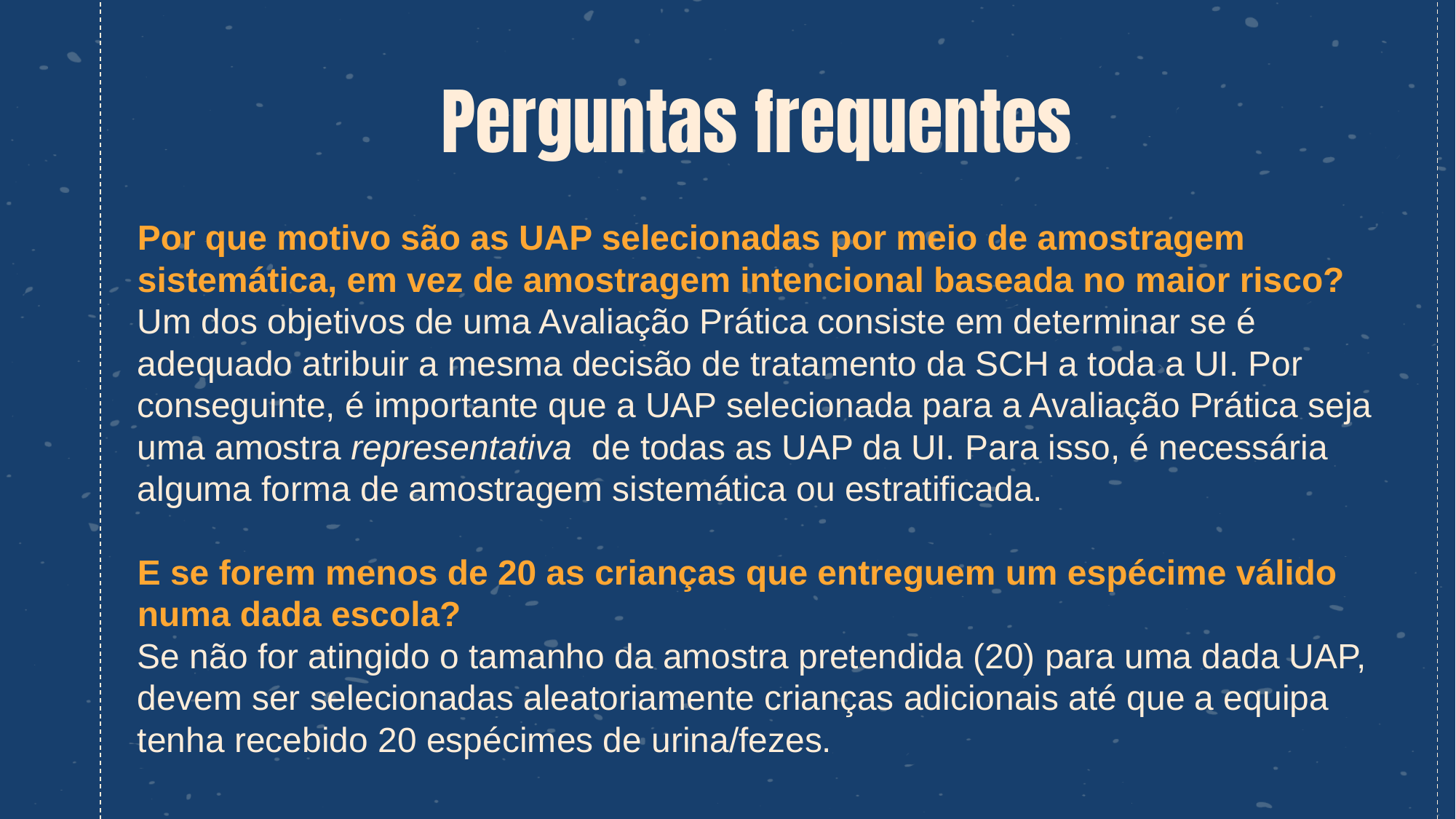

# Perguntas frequentes
Por que motivo são as UAP selecionadas por meio de amostragem sistemática, em vez de amostragem intencional baseada no maior risco?
Um dos objetivos de uma Avaliação Prática consiste em determinar se é adequado atribuir a mesma decisão de tratamento da SCH a toda a UI. Por conseguinte, é importante que a UAP selecionada para a Avaliação Prática seja uma amostra representativa  de todas as UAP da UI. Para isso, é necessária alguma forma de amostragem sistemática ou estratificada.

E se forem menos de 20 as crianças que entreguem um espécime válido numa dada escola?
Se não for atingido o tamanho da amostra pretendida (20) para uma dada UAP, devem ser selecionadas aleatoriamente crianças adicionais até que a equipa tenha recebido 20 espécimes de urina/fezes.